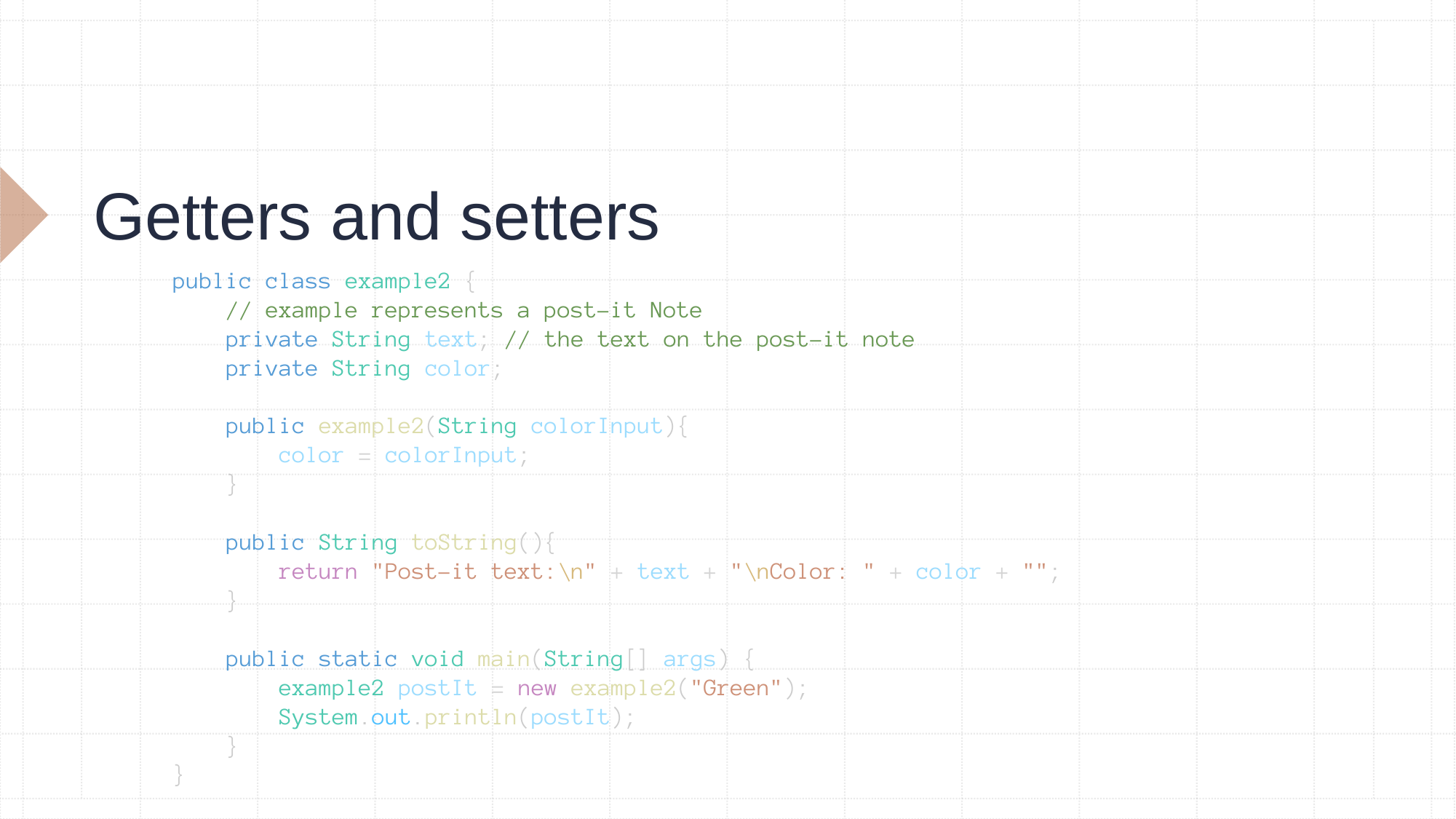

# Getters and setters
public class example2 {
    // example represents a post-it Note
    private String text; // the text on the post-it note
    private String color;
    public example2(String colorInput){
        color = colorInput;
    }
    public String toString(){
        return "Post-it text:\n" + text + "\nColor: " + color + "";
    }
    public static void main(String[] args) {
        example2 postIt = new example2("Green");
        System.out.println(postIt);
    }
}